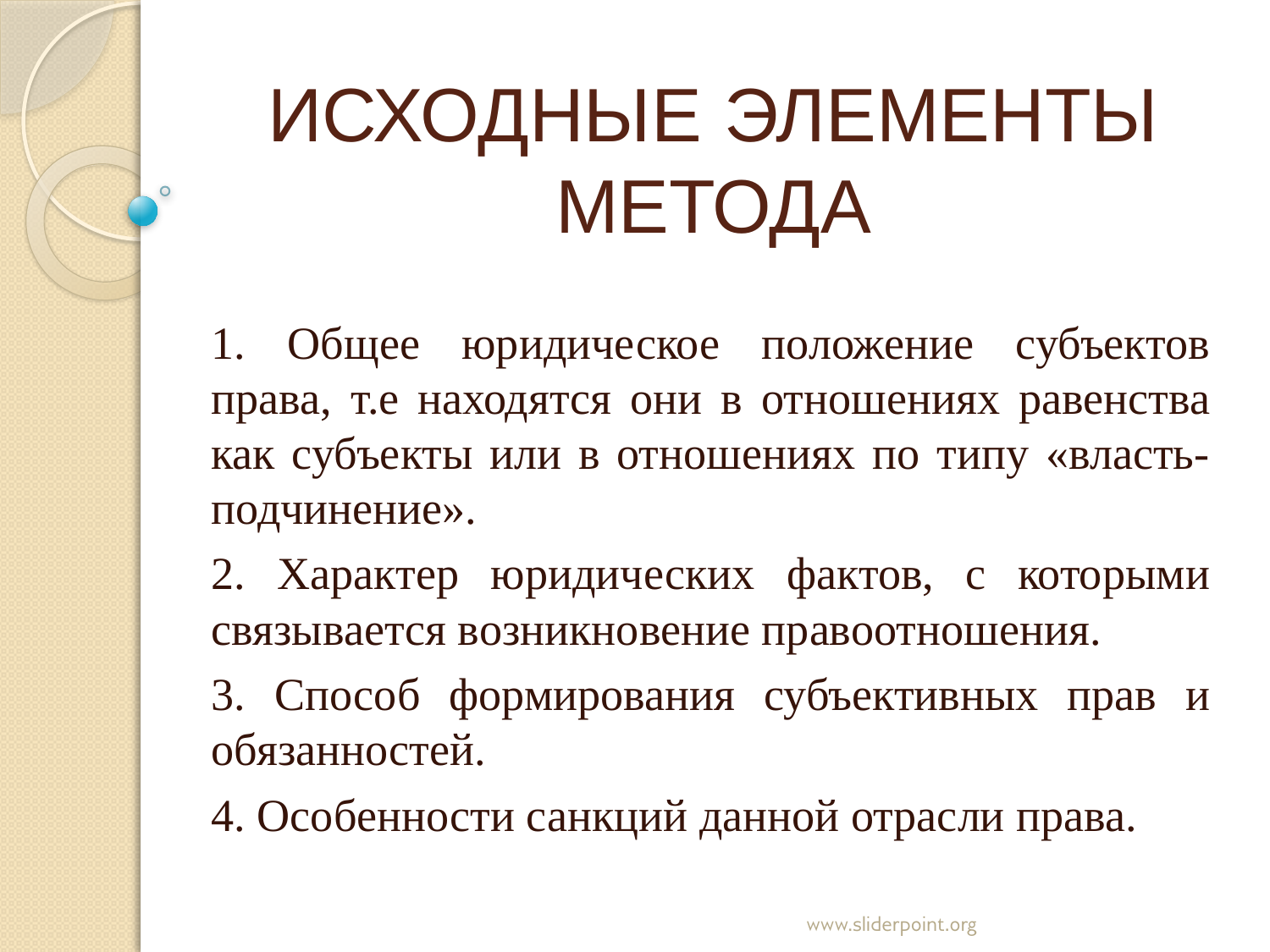

# ИСХОДНЫЕ ЭЛЕМЕНТЫ МЕТОДА
1. Общее юридическое положение субъектов права, т.е находятся они в отношениях равенства как субъекты или в отношениях по типу «власть-подчинение».
2. Характер юридических фактов, с которыми связывается возникновение правоотношения.
3. Способ формирования субъективных прав и обязанностей.
4. Особенности санкций данной отрасли права.

www.sliderpoint.org